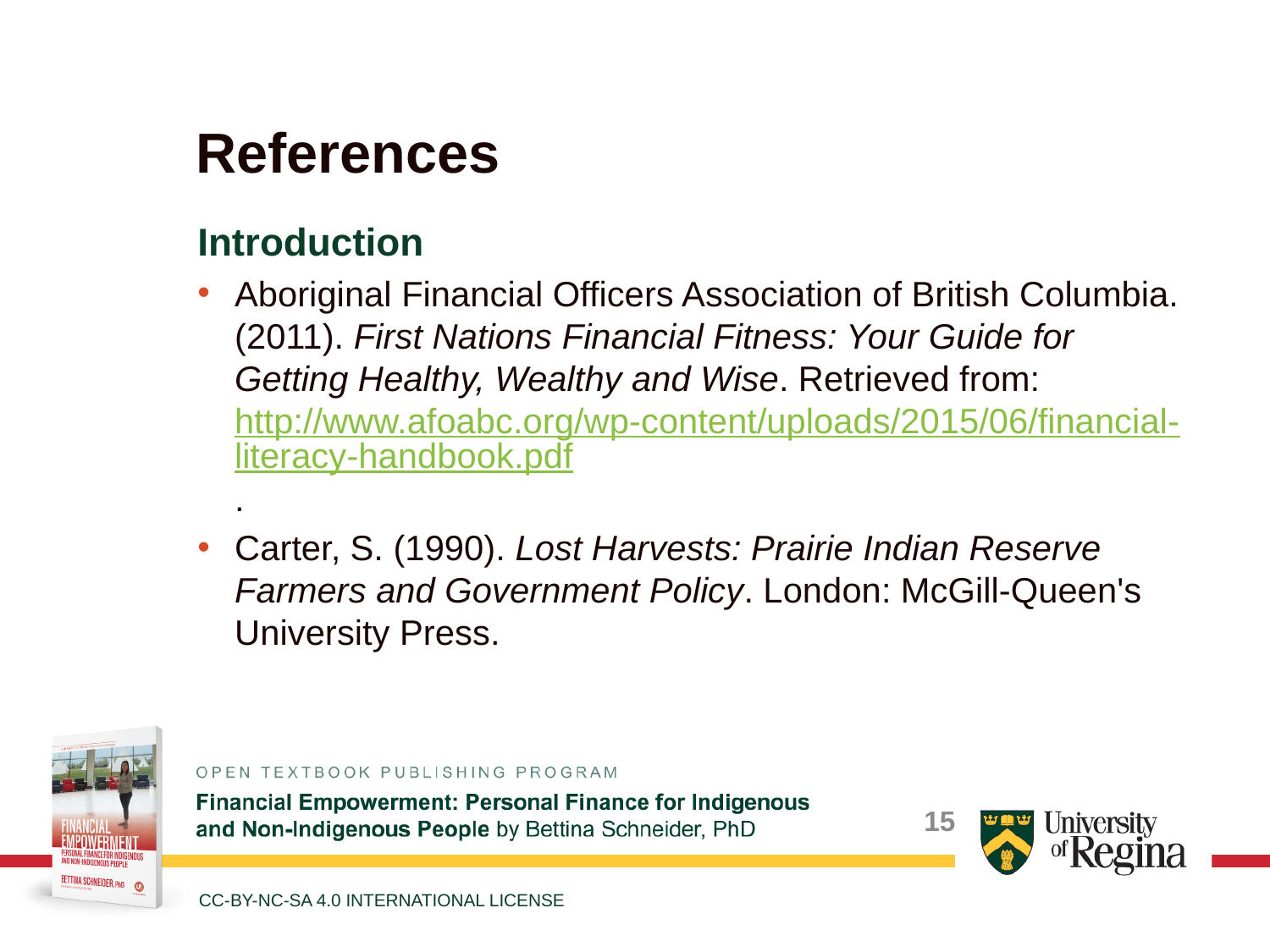

# References
Introduction
Aboriginal Financial Officers Association of British Columbia. (2011). First Nations Financial Fitness: Your Guide for Getting Healthy, Wealthy and Wise. Retrieved from: http://www.afoabc.org/wp-content/uploads/2015/06/financial-literacy-handbook.pdf.
Carter, S. (1990). Lost Harvests: Prairie Indian Reserve Farmers and Government Policy. London: McGill-Queen's University Press.

15
CC-BY-NC-SA 4.0 INTERNATIONAL LICENSE